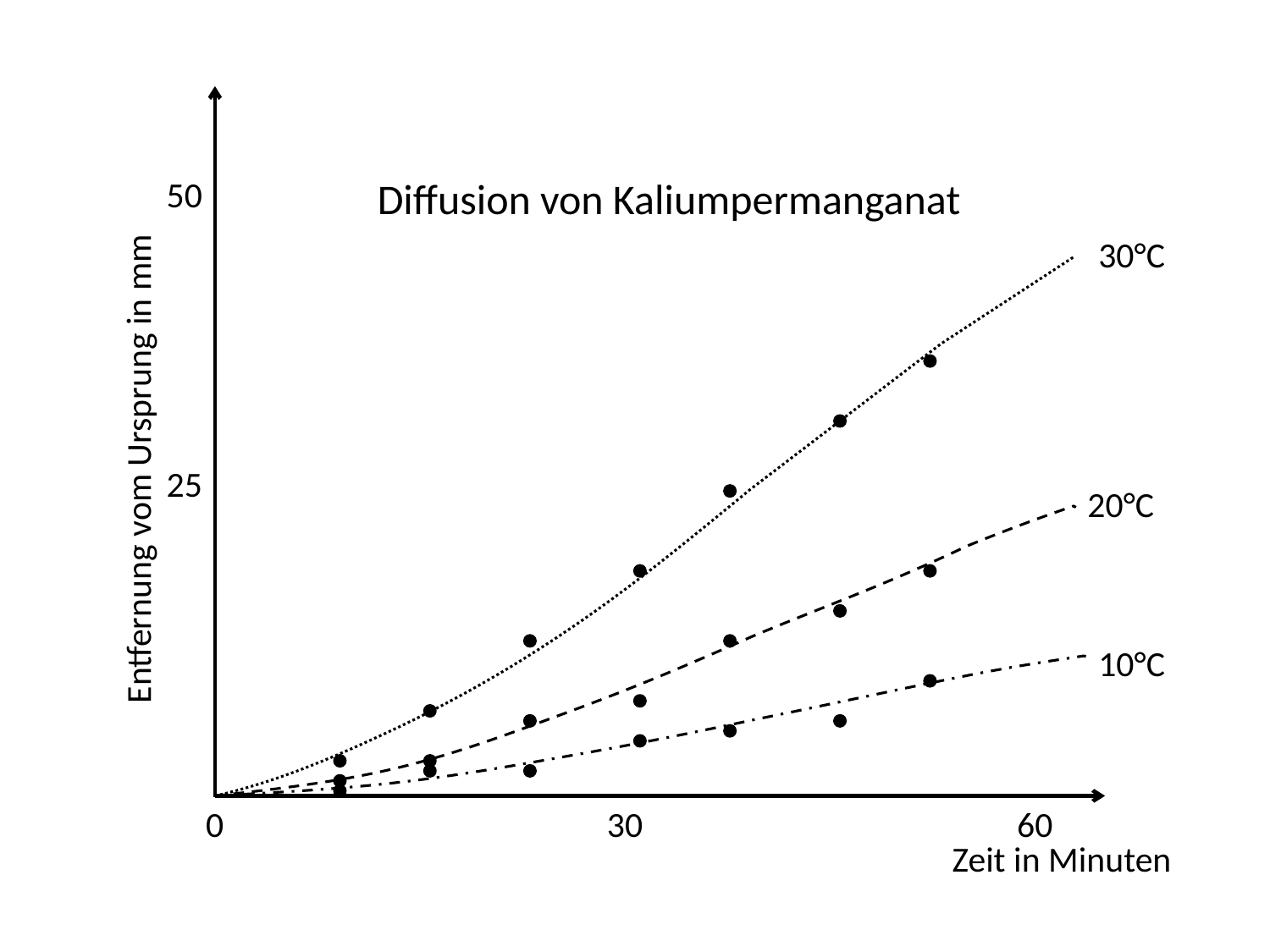

50
Diffusion von Kaliumpermanganat
30°C

Entfernung vom Ursprung in mm

25
20°C

10°C

0
30
60
Zeit in Minuten